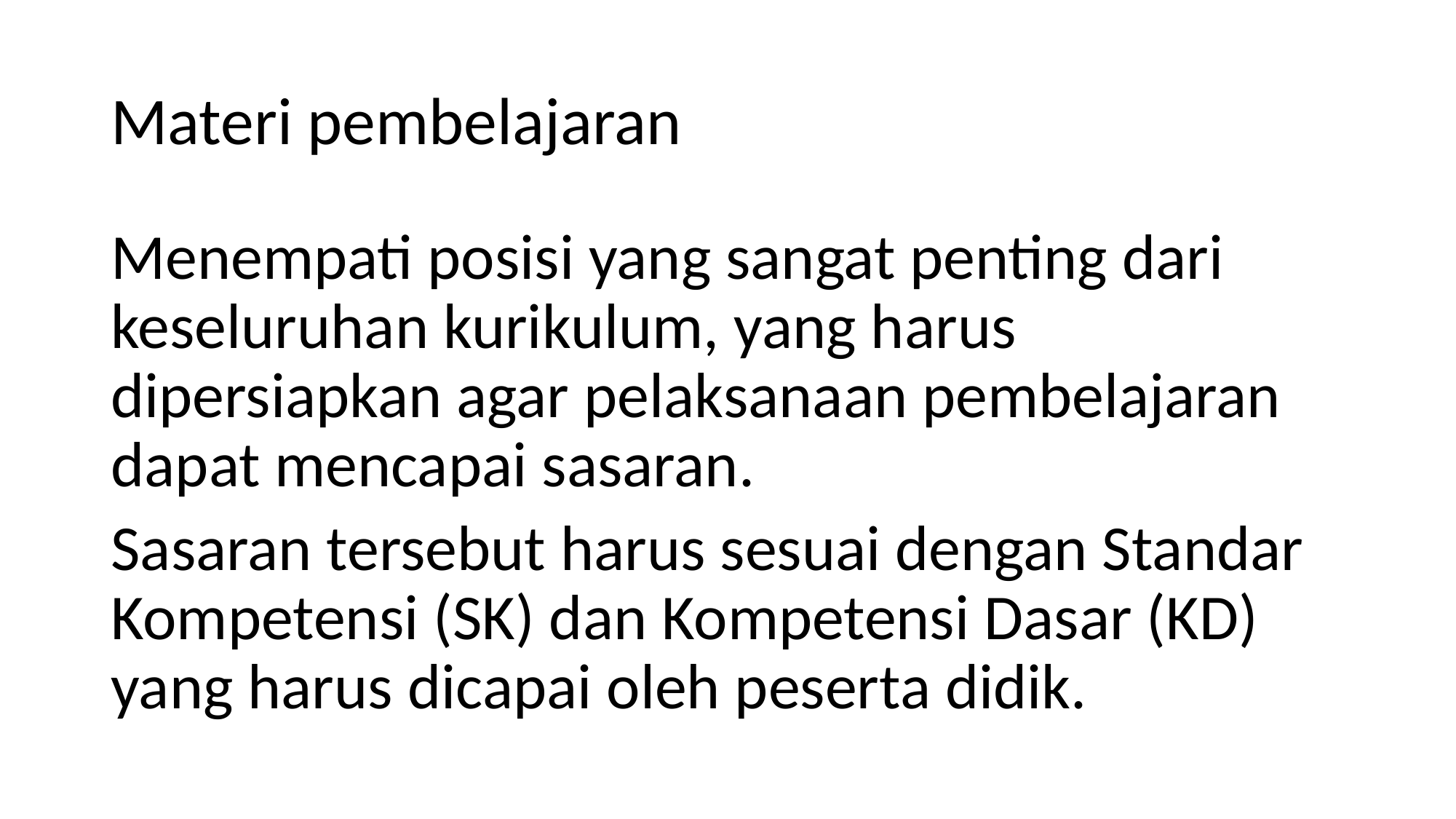

# Materi pembelajaran
Menempati posisi yang sangat penting dari keseluruhan kurikulum, yang harus dipersiapkan agar pelaksanaan pembelajaran dapat mencapai sasaran.
Sasaran tersebut harus sesuai dengan Standar Kompetensi (SK) dan Kompetensi Dasar (KD) yang harus dicapai oleh peserta didik.